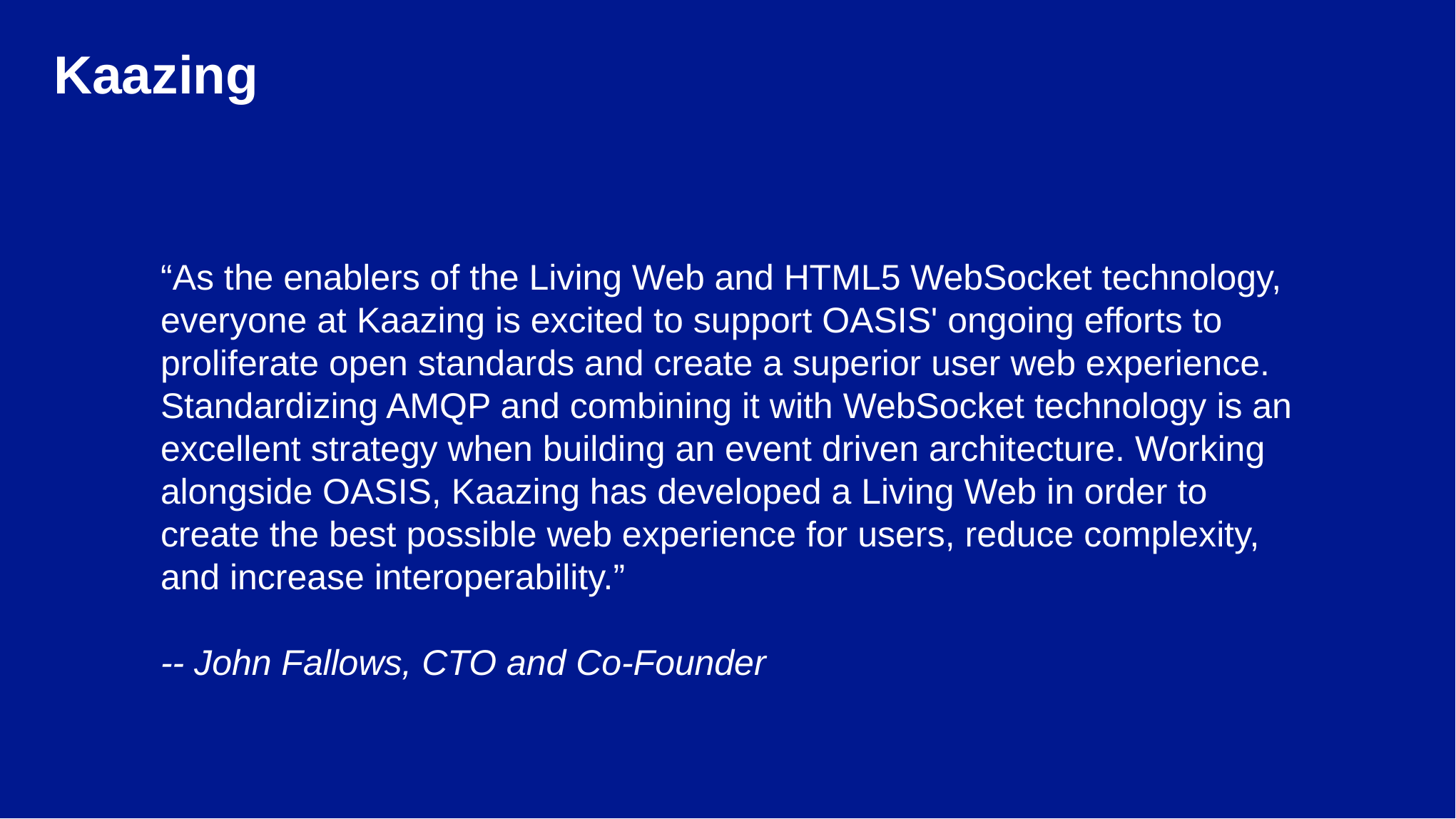

Kaazing
# “As the enablers of the Living Web and HTML5 WebSocket technology, everyone at Kaazing is excited to support OASIS' ongoing efforts to proliferate open standards and create a superior user web experience. Standardizing AMQP and combining it with WebSocket technology is an excellent strategy when building an event driven architecture. Working alongside OASIS, Kaazing has developed a Living Web in order to create the best possible web experience for users, reduce complexity, and increase interoperability.” -- John Fallows, CTO and Co-Founder